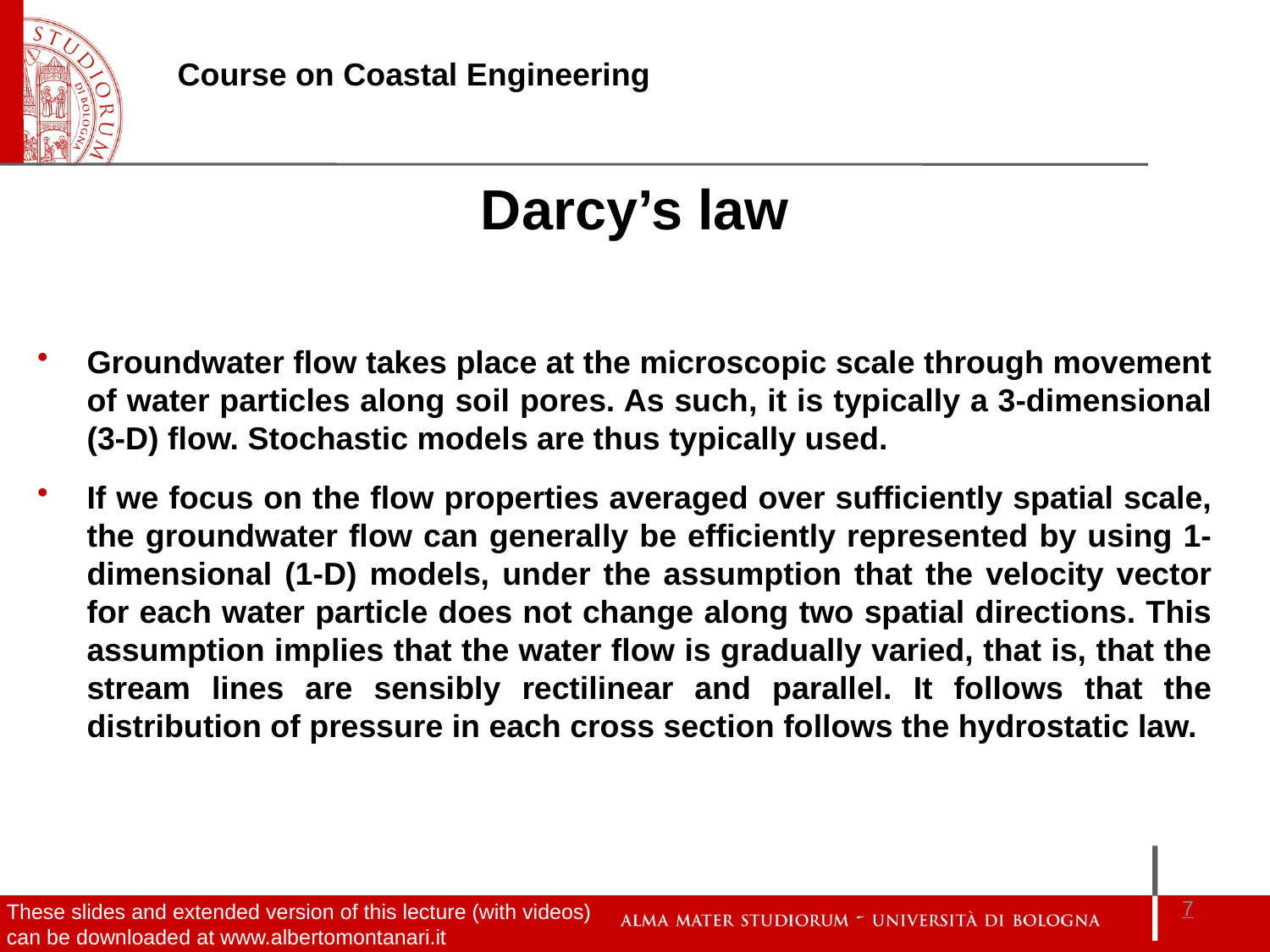

Darcy’s law
Groundwater flow takes place at the microscopic scale through movement of water particles along soil pores. As such, it is typically a 3-dimensional (3-D) flow. Stochastic models are thus typically used.
If we focus on the flow properties averaged over sufficiently spatial scale, the groundwater flow can generally be efficiently represented by using 1-dimensional (1-D) models, under the assumption that the velocity vector for each water particle does not change along two spatial directions. This assumption implies that the water flow is gradually varied, that is, that the stream lines are sensibly rectilinear and parallel. It follows that the distribution of pressure in each cross section follows the hydrostatic law.
7